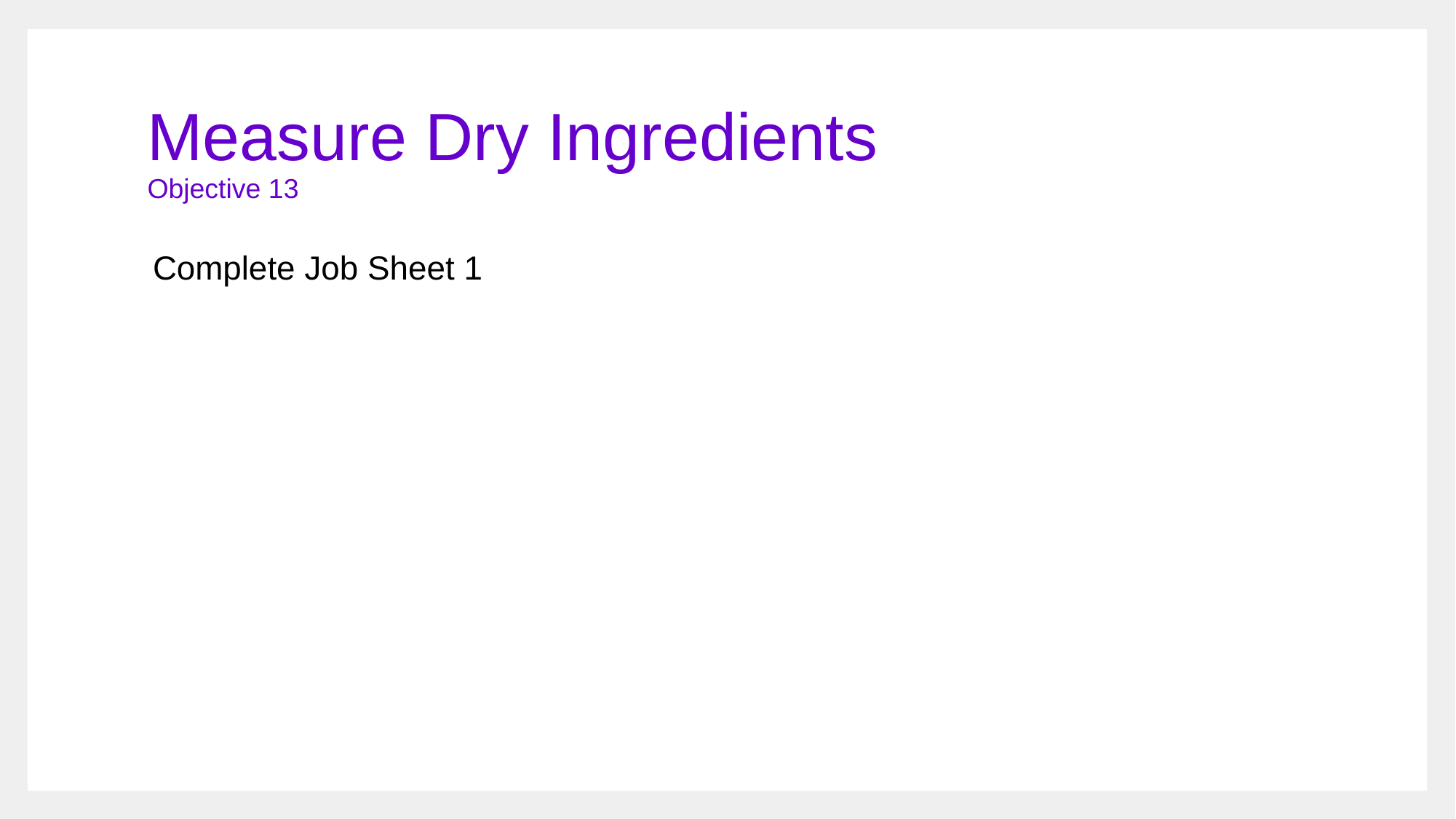

# Measure Dry Ingredients Objective 13
Complete Job Sheet 1